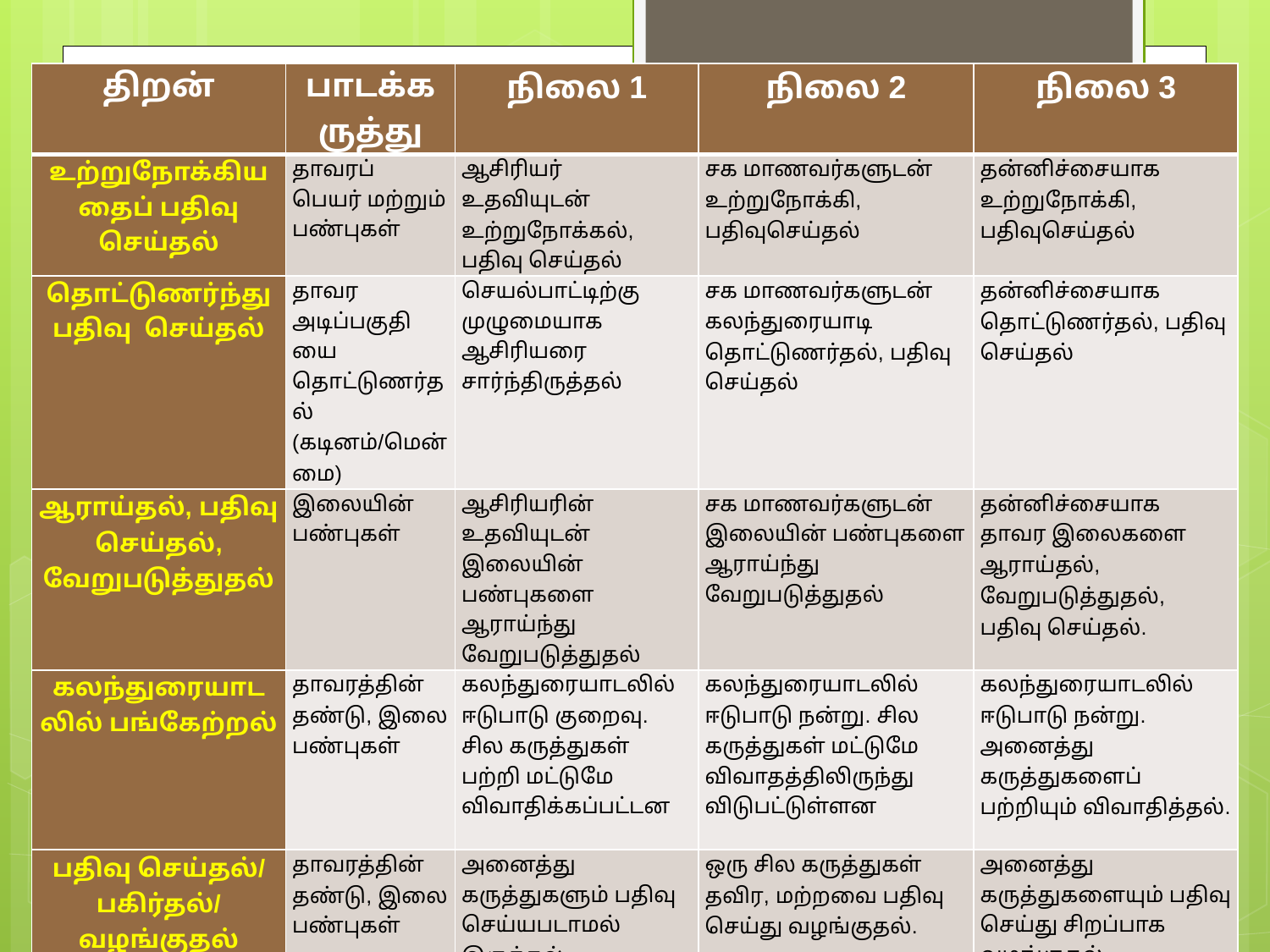

| திறன் | பாடக்கருத்து | நிலை 1 | நிலை 2 | நிலை 3 |
| --- | --- | --- | --- | --- |
| உற்றுநோக்கியதைப் பதிவு செய்தல் | தாவரப் பெயர் மற்றும் பண்புகள் | ஆசிரியர் உதவியுடன் உற்றுநோக்கல், பதிவு செய்தல் | சக மாணவர்களுடன் உற்றுநோக்கி, பதிவுசெய்தல் | தன்னிச்சையாக உற்றுநோக்கி, பதிவுசெய்தல் |
| தொட்டுணர்ந்து பதிவு செய்தல் | தாவர அடிப்பகுதியை தொட்டுணர்தல் (கடினம்/மென்மை) | செயல்பாட்டிற்கு முழுமையாக ஆசிரியரை சார்ந்திருத்தல் | சக மாணவர்களுடன் கலந்துரையாடி தொட்டுணர்தல், பதிவு செய்தல் | தன்னிச்சையாக தொட்டுணர்தல், பதிவு செய்தல் |
| ஆராய்தல், பதிவு செய்தல், வேறுபடுத்துதல் | இலையின் பண்புகள் | ஆசிரியரின் உதவியுடன் இலையின் பண்புகளை ஆராய்ந்து வேறுபடுத்துதல் | சக மாணவர்களுடன் இலையின் பண்புகளை ஆராய்ந்து வேறுபடுத்துதல் | தன்னிச்சையாக தாவர இலைகளை ஆராய்தல், வேறுபடுத்துதல், பதிவு செய்தல். |
| கலந்துரையாடலில் பங்கேற்றல் | தாவரத்தின் தண்டு, இலை பண்புகள் | கலந்துரையாடலில் ஈடுபாடு குறைவு. சில கருத்துகள் பற்றி மட்டுமே விவாதிக்கப்பட்டன | கலந்துரையாடலில் ஈடுபாடு நன்று. சில கருத்துகள் மட்டுமே விவாதத்திலிருந்து விடுபட்டுள்ளன | கலந்துரையாடலில் ஈடுபாடு நன்று. அனைத்து கருத்துகளைப் பற்றியும் விவாதித்தல். |
| பதிவு செய்தல்/ பகிர்தல்/ வழங்குதல் | தாவரத்தின் தண்டு, இலை பண்புகள் | அனைத்து கருத்துகளும் பதிவு செய்யபடாமல் இருத்தல். | ஒரு சில கருத்துகள் தவிர, மற்றவை பதிவு செய்து வழங்குதல். | அனைத்து கருத்துகளையும் பதிவு செய்து சிறப்பாக வழங்குதல் |